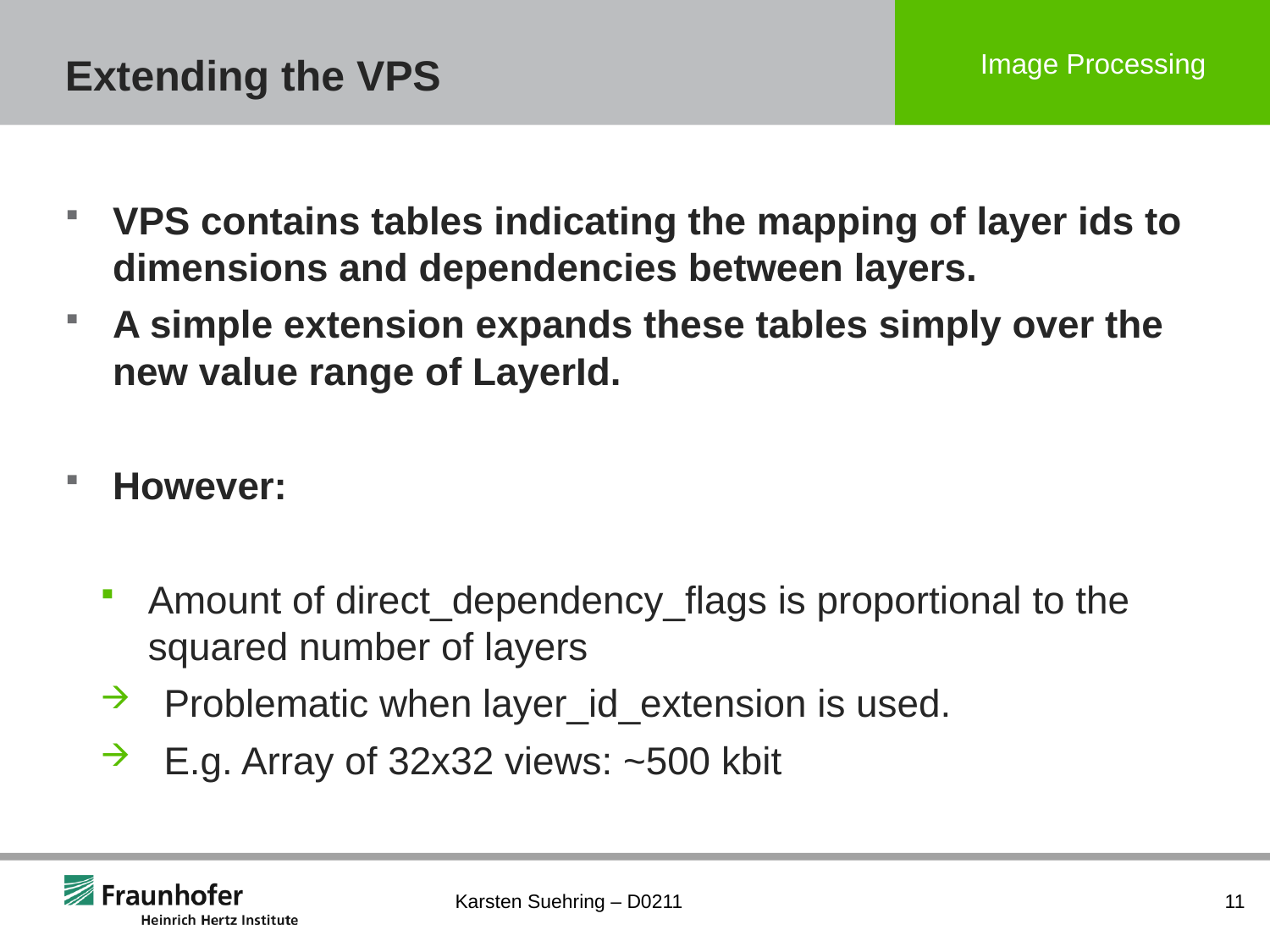

# Extending the VPS
VPS contains tables indicating the mapping of layer ids to dimensions and dependencies between layers.
A simple extension expands these tables simply over the new value range of LayerId.

However:

Amount of direct_dependency_flags is proportional to the squared number of layers
Problematic when layer_id_extension is used.
E.g. Array of 32x32 views: ~500 kbit

Karsten Suehring – D0211
11